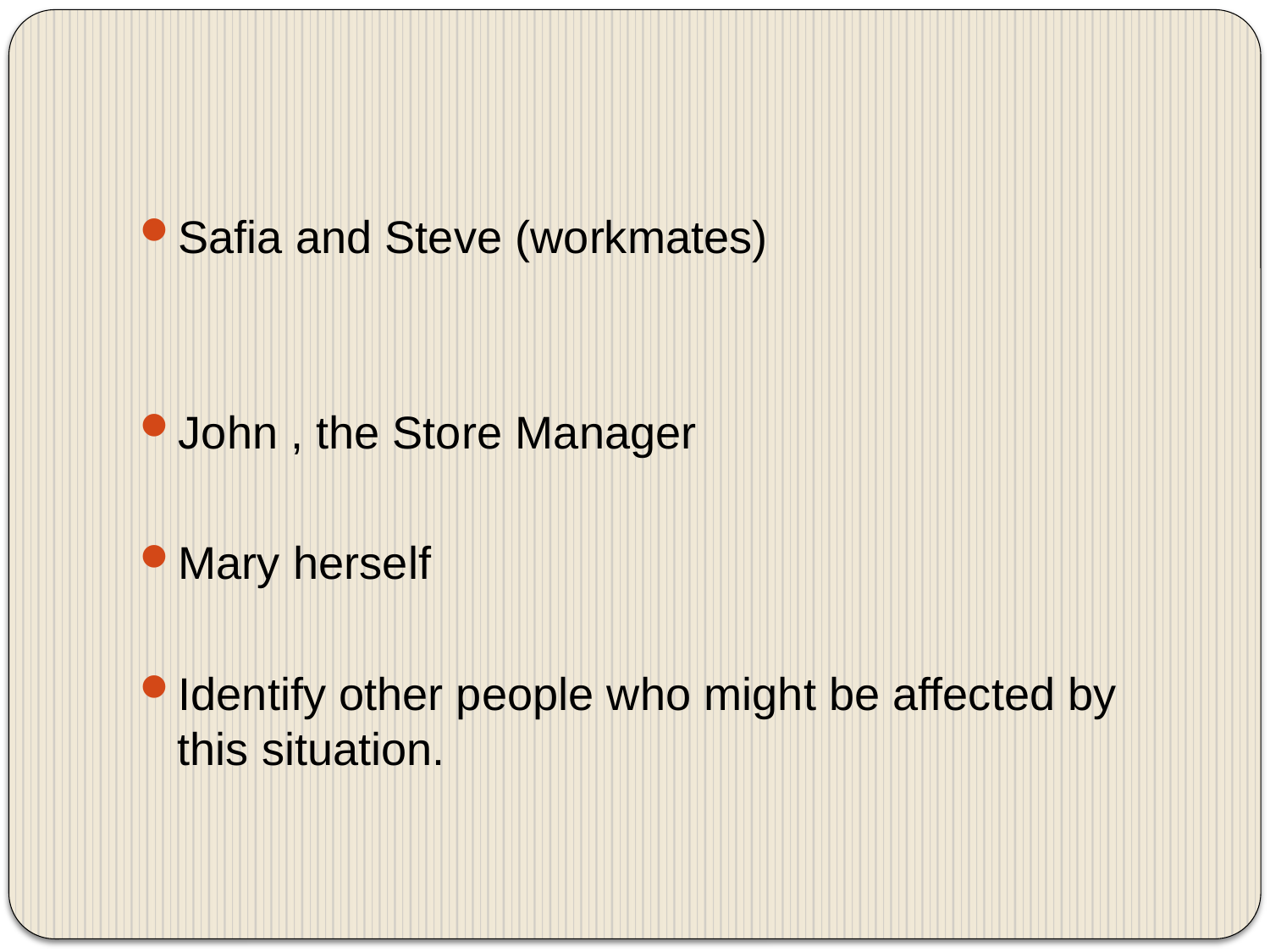

#
Safia and Steve (workmates)

John , the Store Manager

Mary herself

Identify other people who might be affected by this situation.